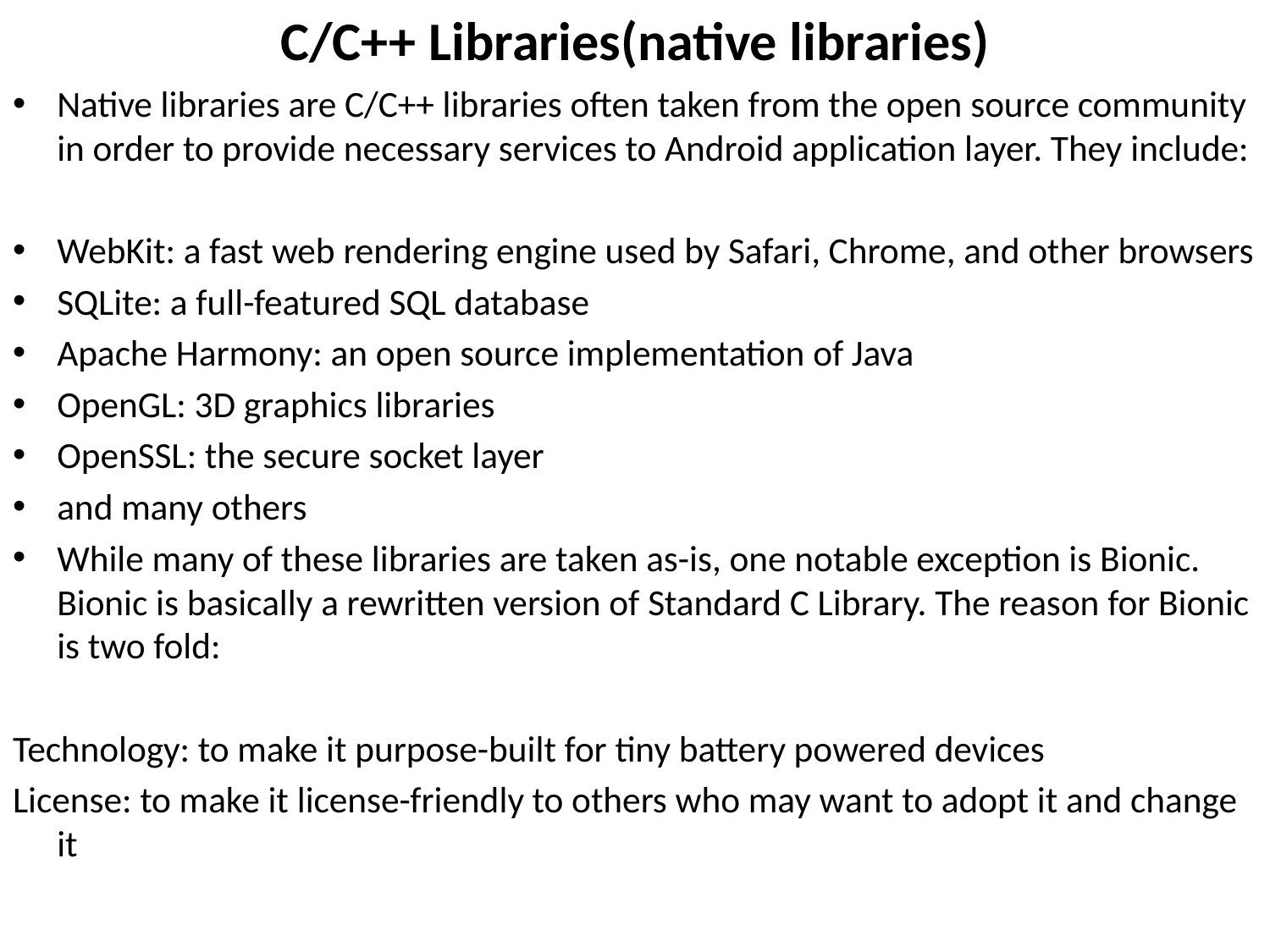

# C/C++ Libraries(native libraries)
Native libraries are C/C++ libraries often taken from the open source community in order to provide necessary services to Android application layer. They include:

WebKit: a fast web rendering engine used by Safari, Chrome, and other browsers
SQLite: a full-featured SQL database
Apache Harmony: an open source implementation of Java
OpenGL: 3D graphics libraries
OpenSSL: the secure socket layer
and many others
While many of these libraries are taken as-is, one notable exception is Bionic. Bionic is basically a rewritten version of Standard C Library. The reason for Bionic is two fold:

Technology: to make it purpose-built for tiny battery powered devices
License: to make it license-friendly to others who may want to adopt it and change it